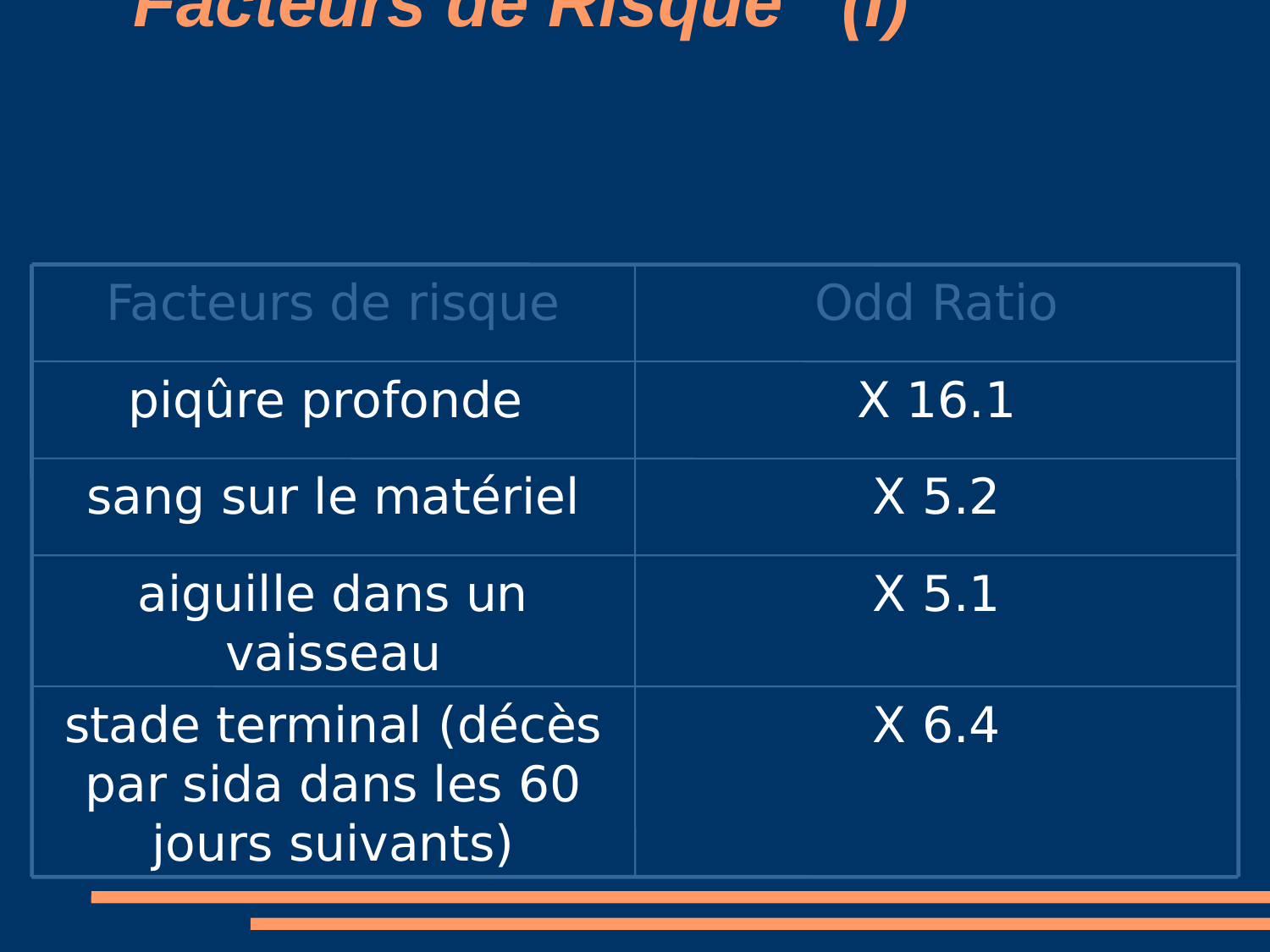

# Facteurs de Risque   (I)
Facteurs de risque

Odd Ratio

piqûre profonde

X 16.1
sang sur le matériel

X 5.2
aiguille dans un vaisseau

X 5.1
stade terminal (décès par sida dans les 60 jours suivants)‏

X 6.4